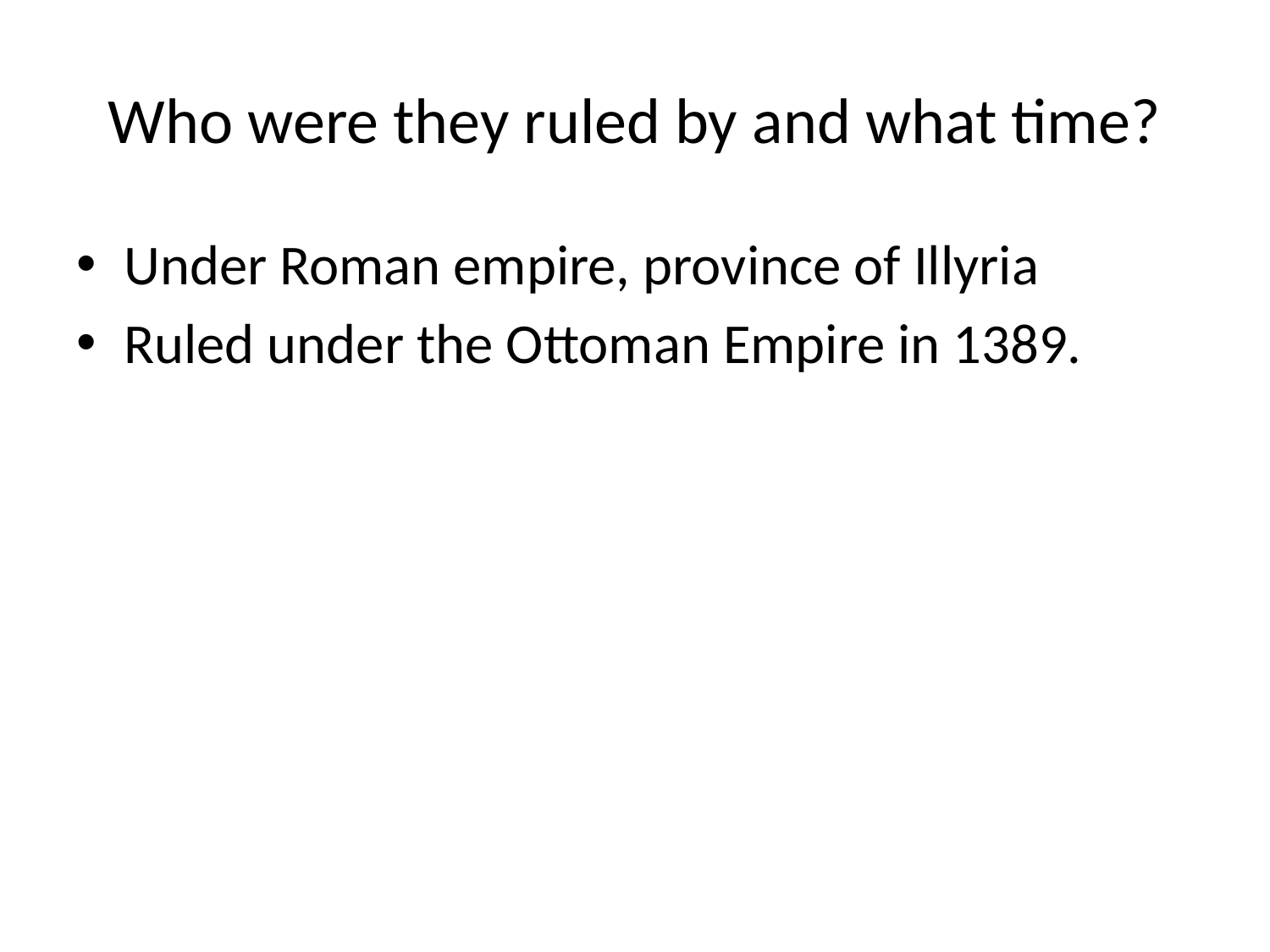

# Who were they ruled by and what time?
Under Roman empire, province of Illyria
Ruled under the Ottoman Empire in 1389.